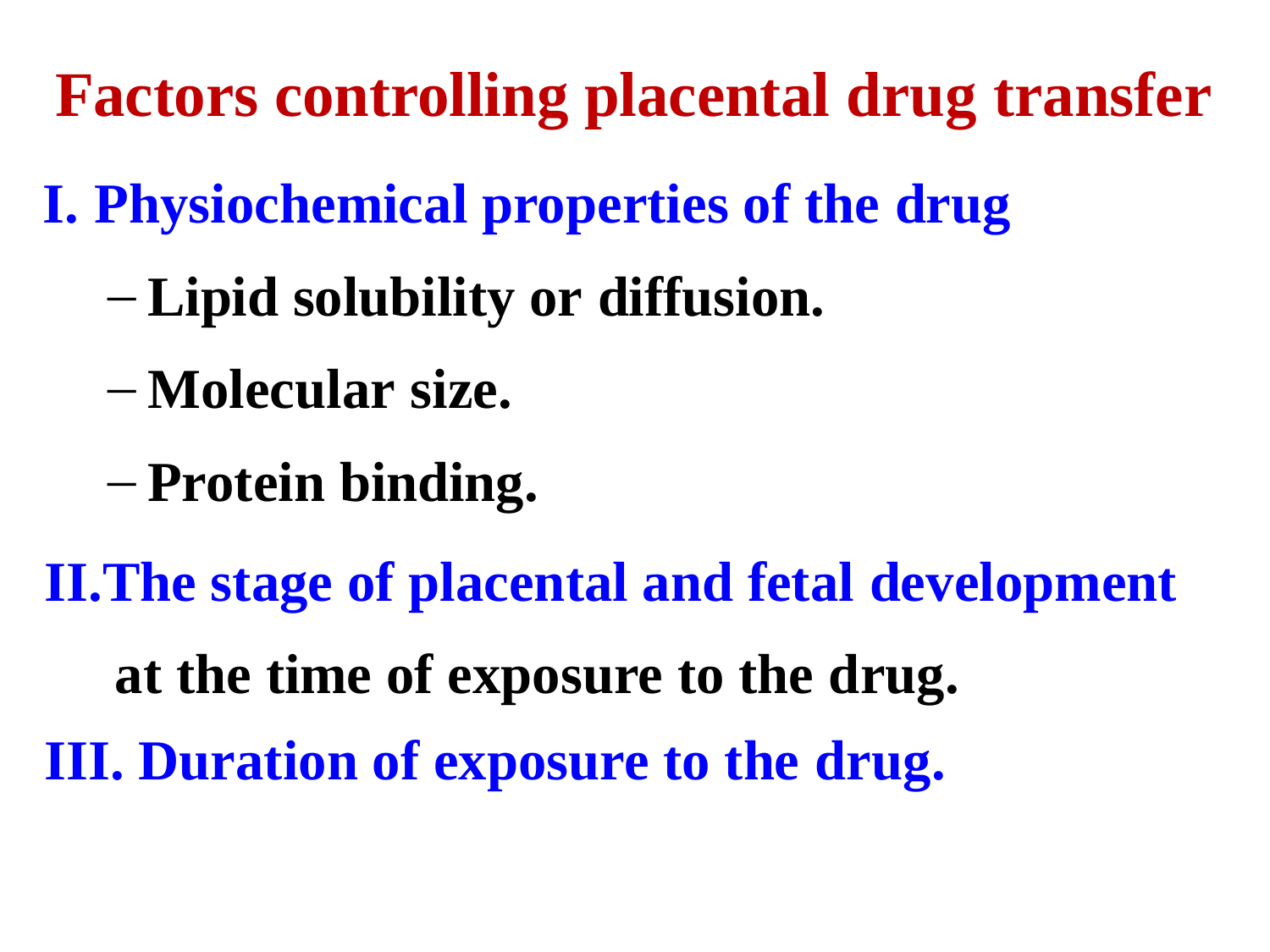

# Factors controlling placental drug transfer
Physiochemical properties of the drug
Lipid solubility or diffusion.
Molecular size.
Protein binding.
The stage of placental and fetal development  at the time of exposure to the drug.
Duration of exposure to the drug.